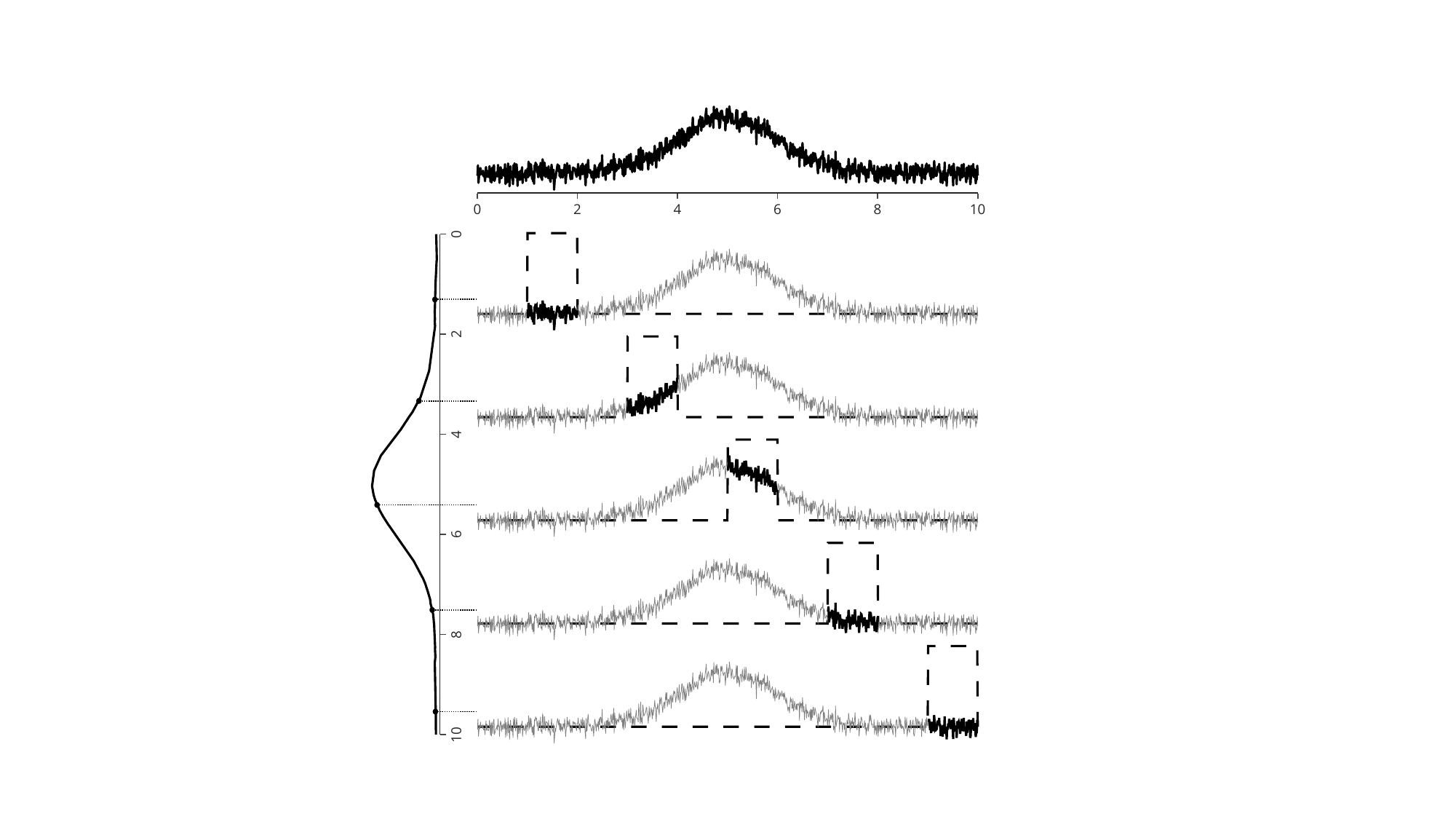

0
2
4
6
8
10

0
2
4
6
8
10